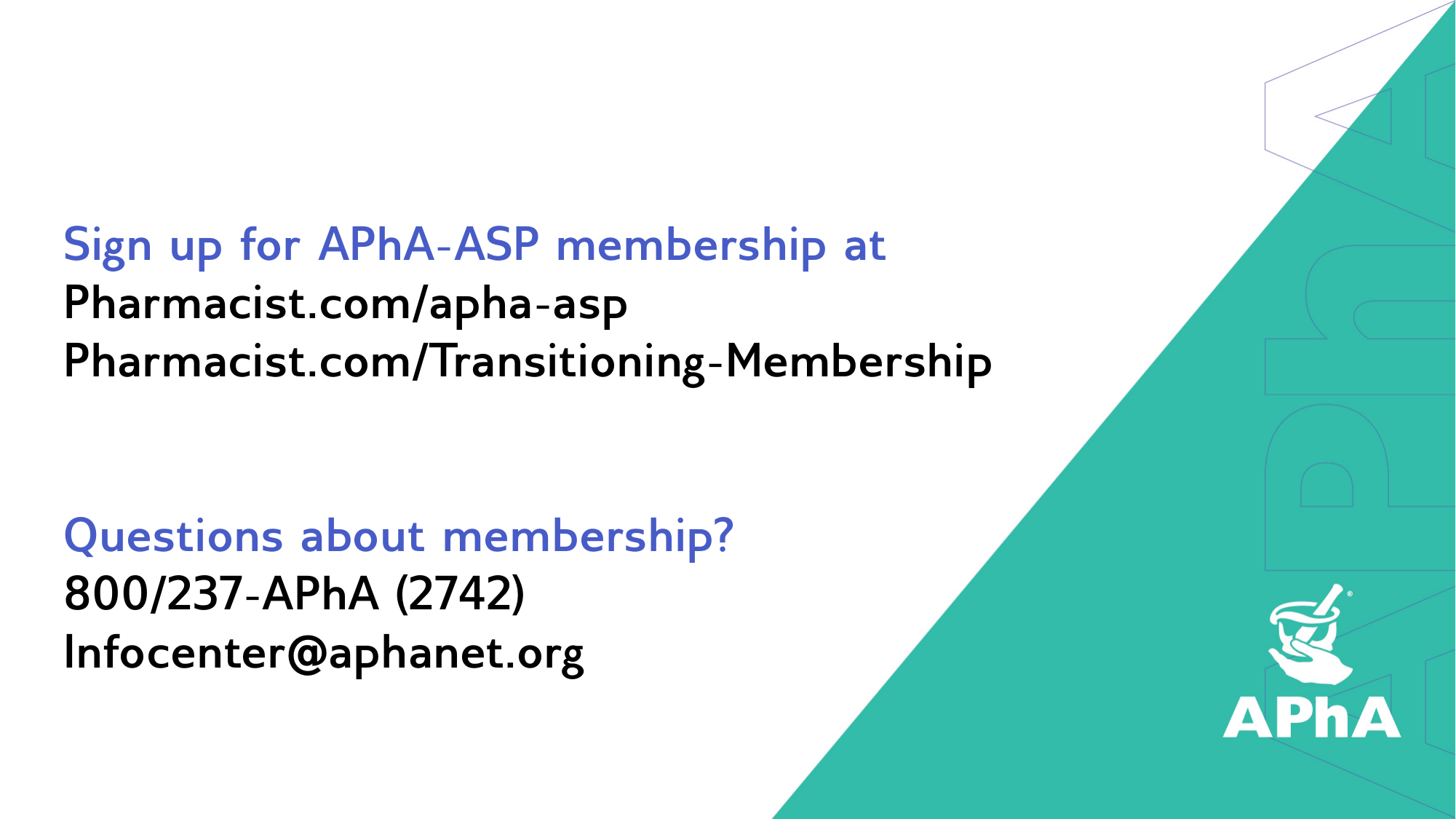

Sign up for APhA-ASP membership at
Pharmacist.com/apha-asp
Pharmacist.com/Transitioning-Membership

Questions about membership?
800/237-APhA (2742)
Infocenter@aphanet.org